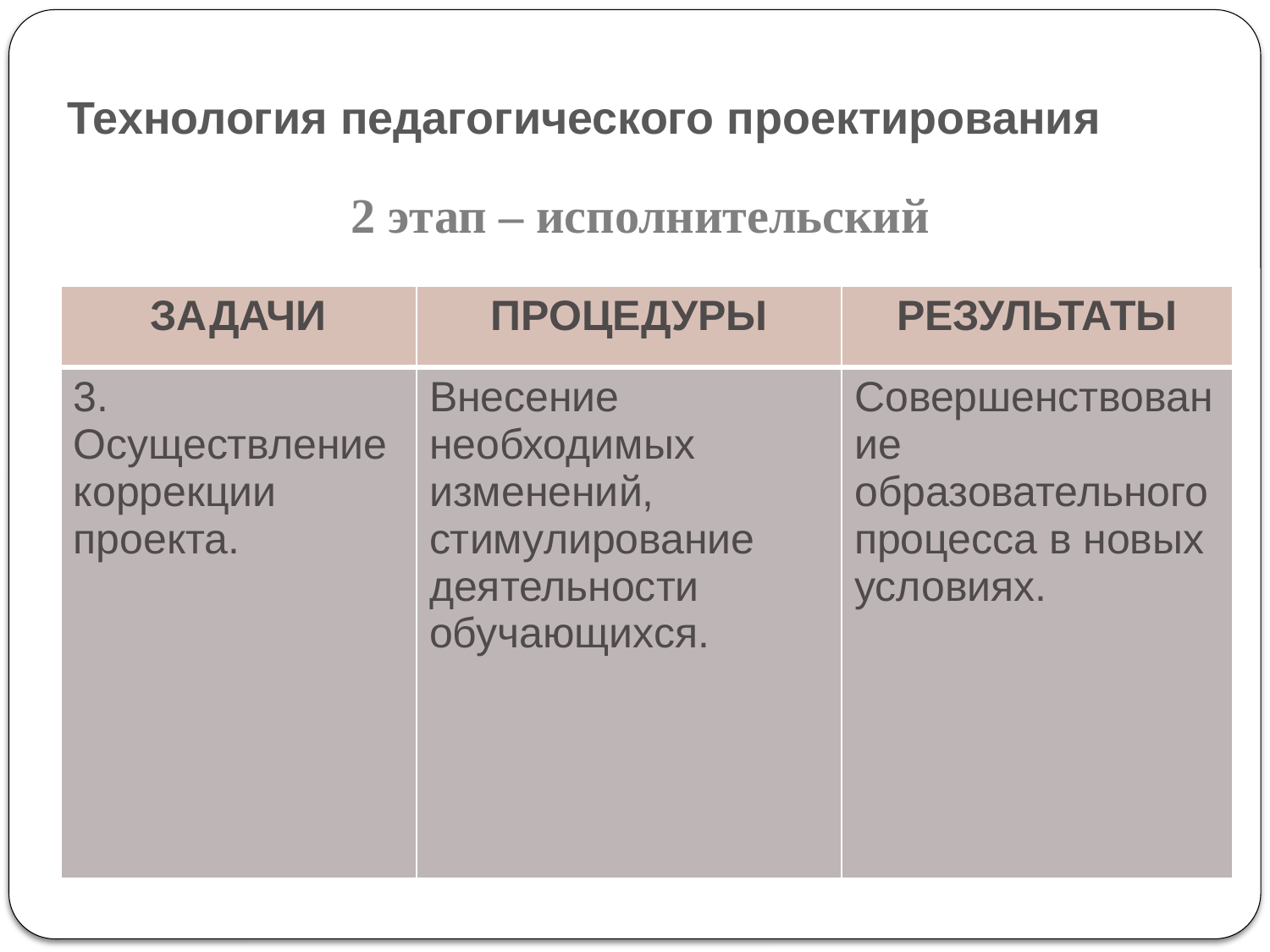

# Технология педагогического проектирования
2 этап – исполнительский
| ЗАДАЧИ | ПРОЦЕДУРЫ | РЕЗУЛЬТАТЫ |
| --- | --- | --- |
| 3. Осуществление коррекции проекта. | Внесение необходимых изменений, стимулирование деятельности обучающихся. | Совершенствование образовательного процесса в новых условиях. |